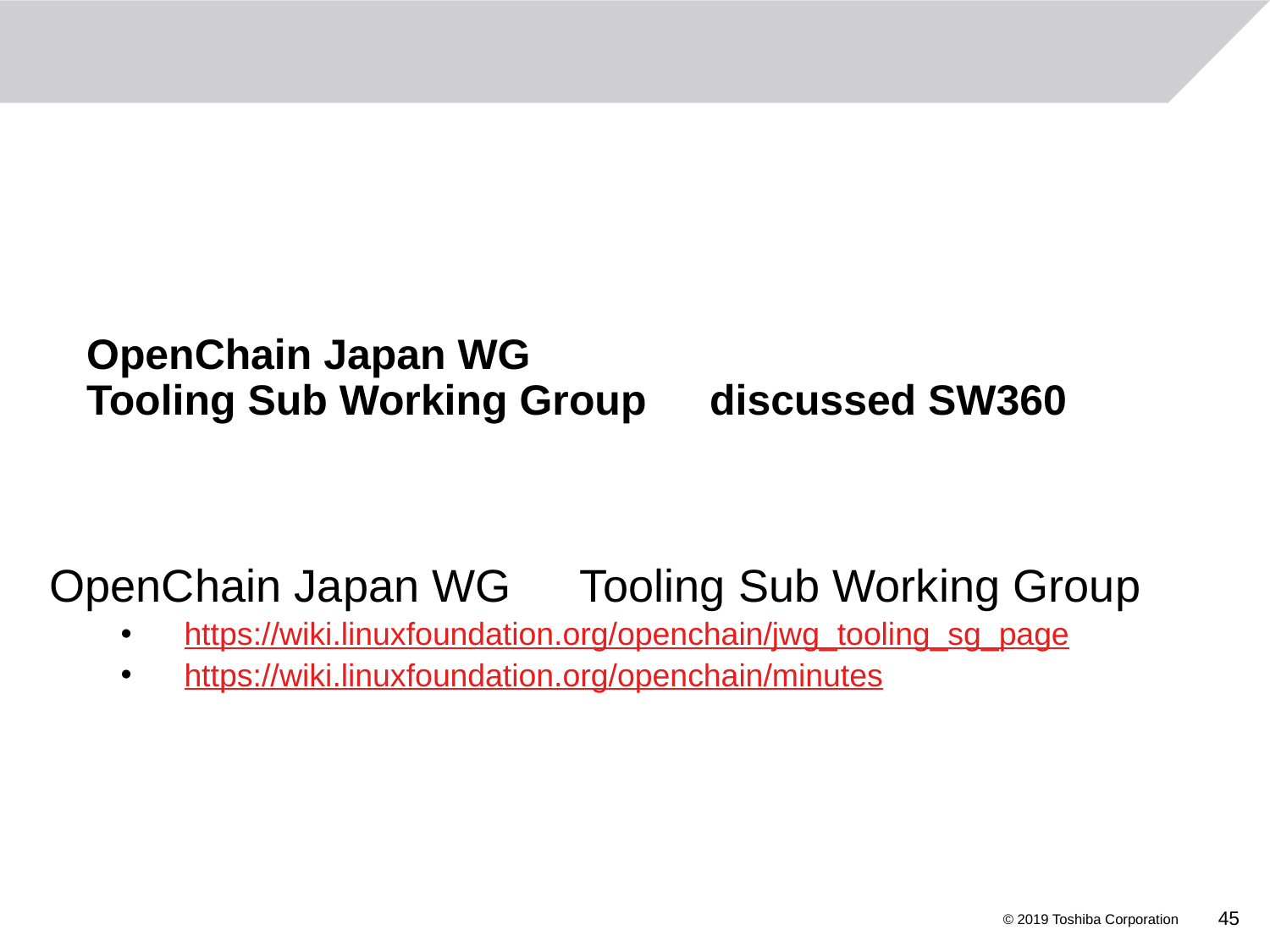

# OpenChain Japan WG Tooling Sub Working Group　discussed SW360
OpenChain Japan WG　Tooling Sub Working Group
https://wiki.linuxfoundation.org/openchain/jwg_tooling_sg_page
https://wiki.linuxfoundation.org/openchain/minutes